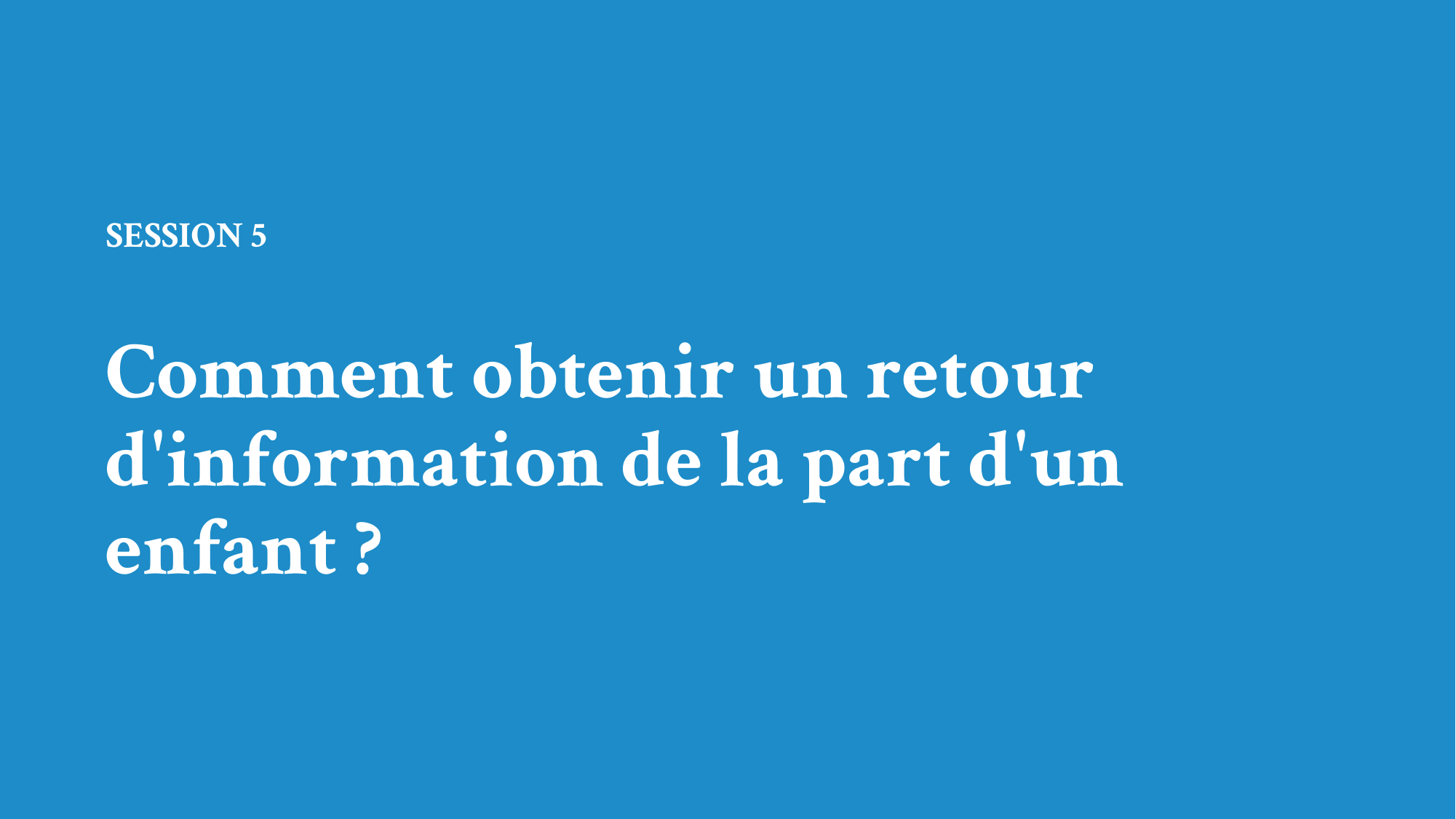

# SESSION 5 Comment obtenir un retour d'information de la part d'un enfant ?